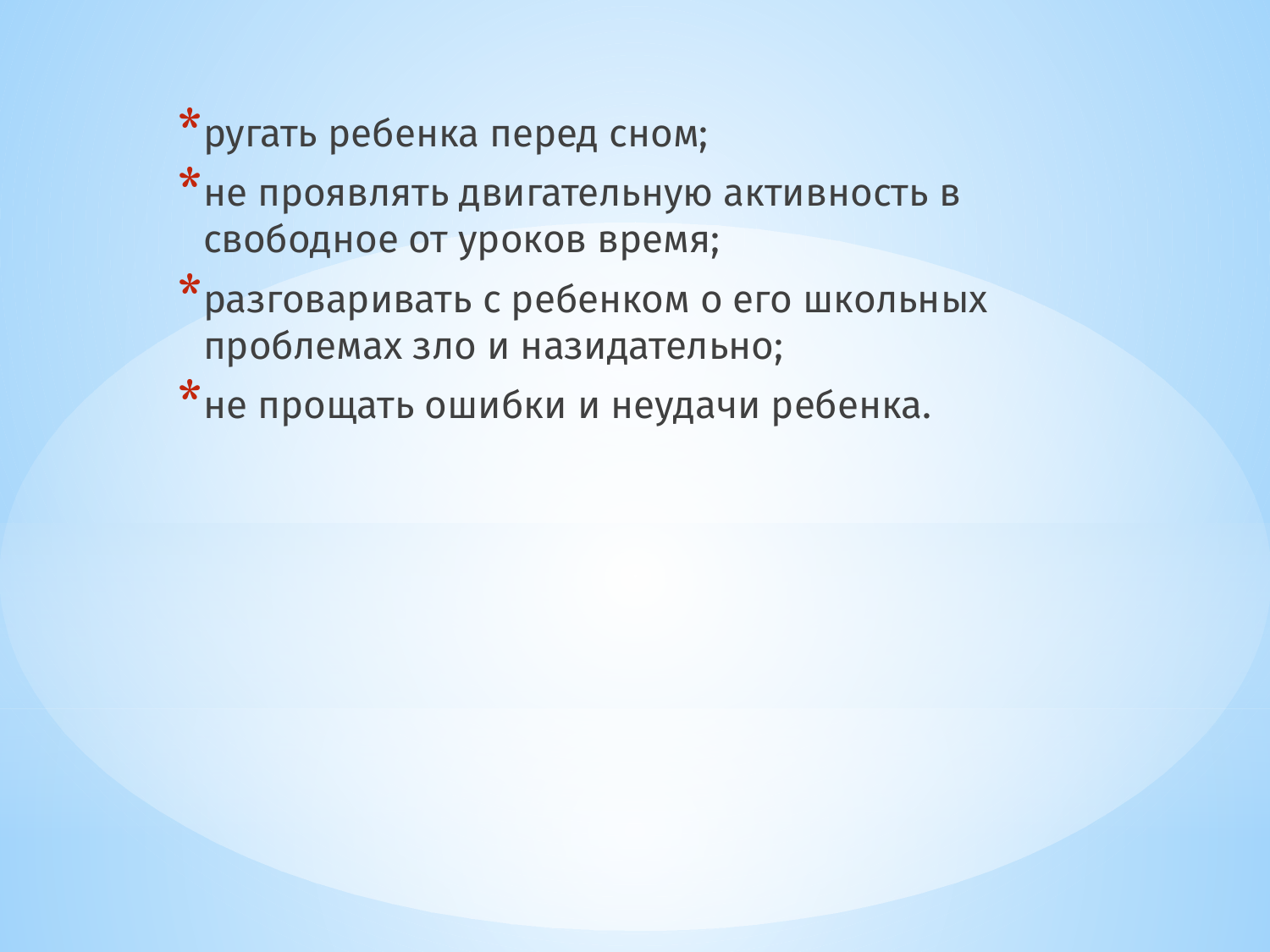

ругать ребенка перед сном;
не проявлять двигательную активность в свободное от уроков время;
разговаривать с ребенком о его школьных проблемах зло и назидательно;
не прощать ошибки и неудачи ребенка.
#